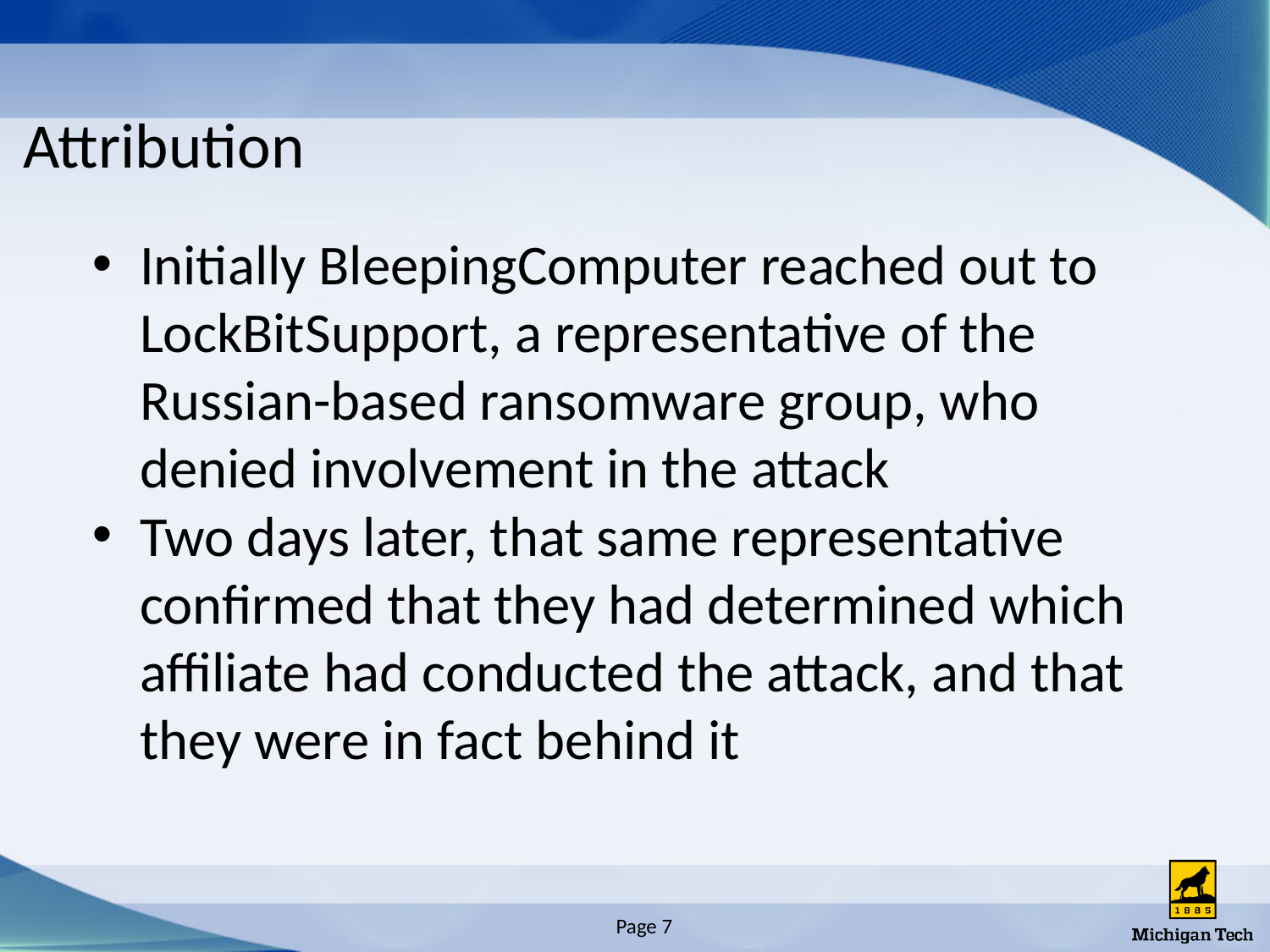

# Attribution
Initially BleepingComputer reached out to LockBitSupport, a representative of the Russian-based ransomware group, who denied involvement in the attack
Two days later, that same representative confirmed that they had determined which affiliate had conducted the attack, and that they were in fact behind it